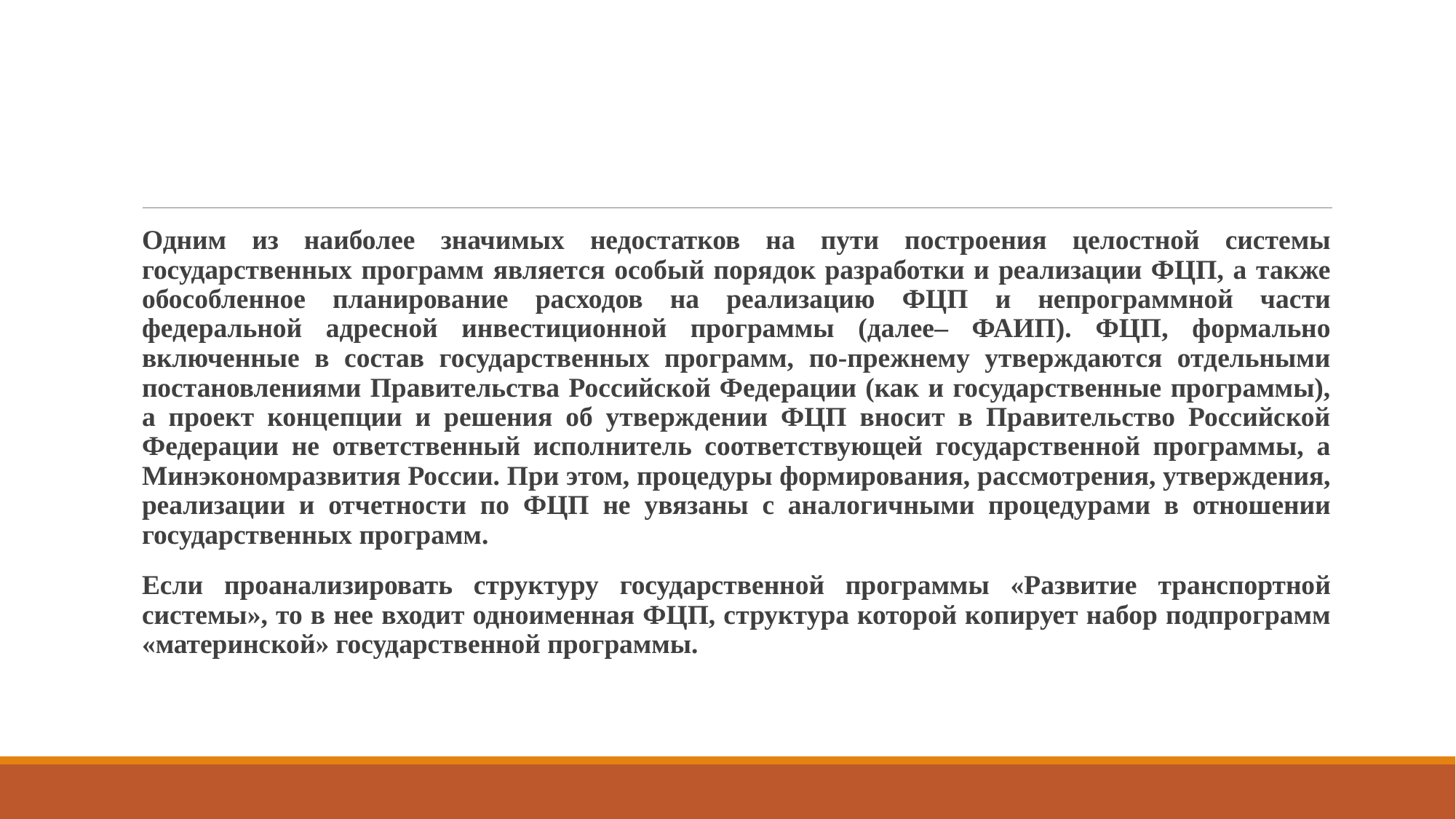

Одним из наиболее значимых недостатков на пути построения целостной системы государственных программ является особый порядок разработки и реализации ФЦП, а также обособленное планирование расходов на реализацию ФЦП и непрограммной части федеральной адресной инвестиционной программы (далее– ФАИП). ФЦП, формально включенные в состав государственных программ, по-прежнему утверждаются отдельными постановлениями Правительства Российской Федерации (как и государственные программы), а проект концепции и решения об утверждении ФЦП вносит в Правительство Российской Федерации не ответственный исполнитель соответствующей государственной программы, а Минэкономразвития России. При этом, процедуры формирования, рассмотрения, утверждения, реализации и отчетности по ФЦП не увязаны с аналогичными процедурами в отношении государственных программ.
Если проанализировать структуру государственной программы «Развитие транспортной системы», то в нее входит одноименная ФЦП, структура которой копирует набор подпрограмм «материнской» государственной программы.